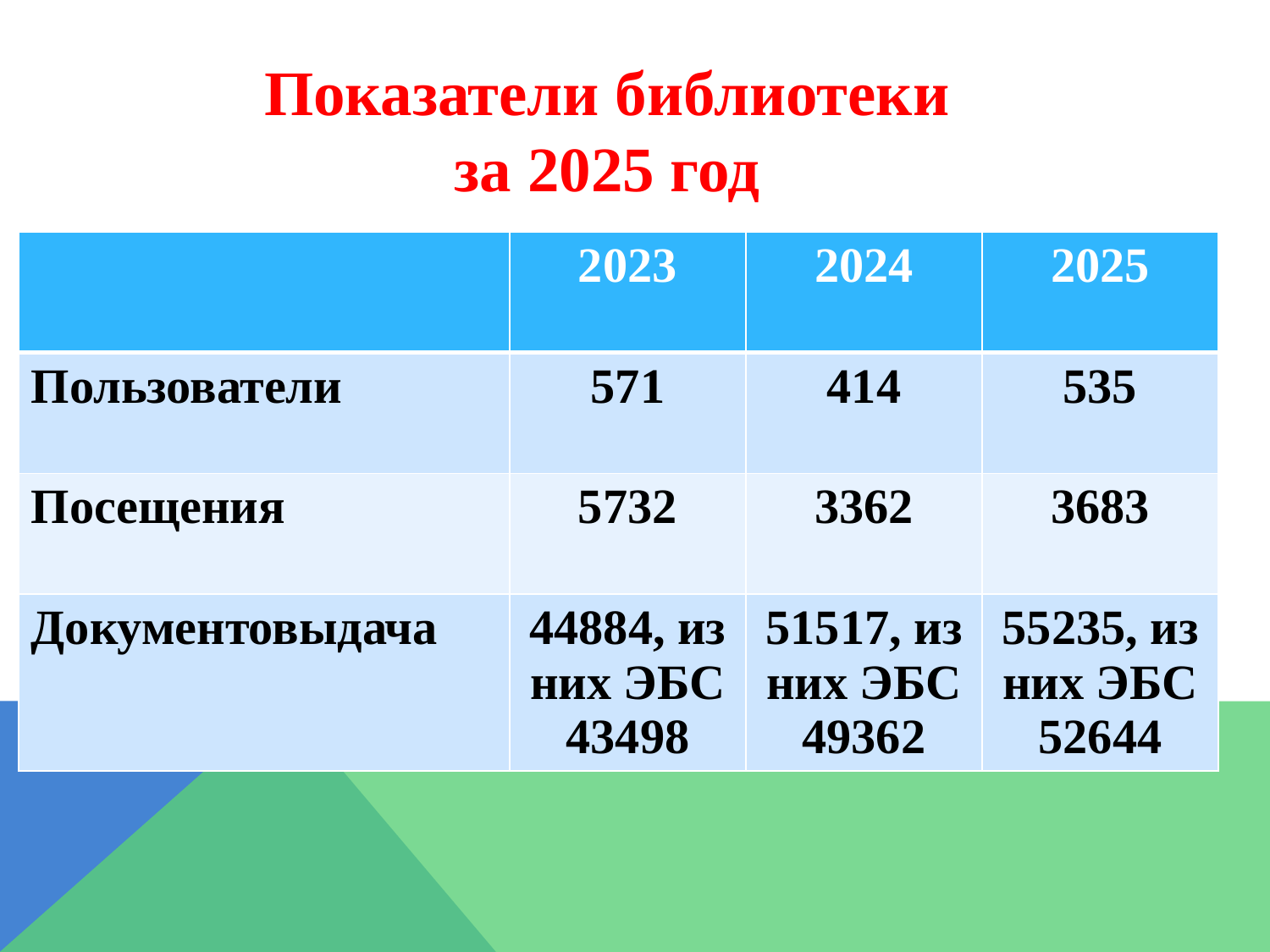

Показатели библиотеки
за 2025 год

|  | 2023 | 2024 | 2025 |
| --- | --- | --- | --- |
| Пользователи | 571 | 414 | 535 |
| Посещения | 5732 | 3362 | 3683 |
| Документовыдача | 44884, из них ЭБС 43498 | 51517, из них ЭБС 49362 | 55235, из них ЭБС 52644 |